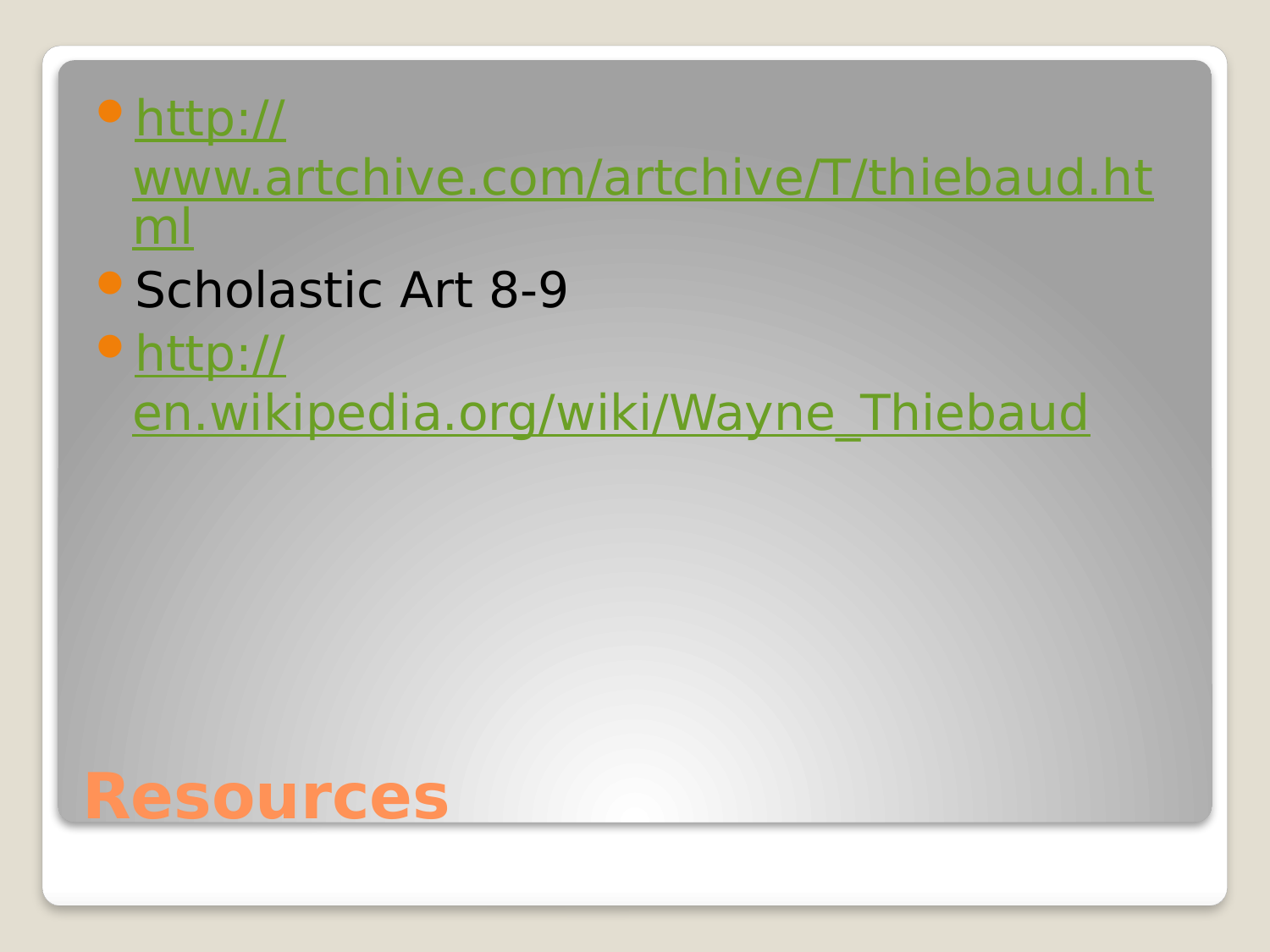

http://www.artchive.com/artchive/T/thiebaud.html
Scholastic Art 8-9
http://en.wikipedia.org/wiki/Wayne_Thiebaud

# Resources